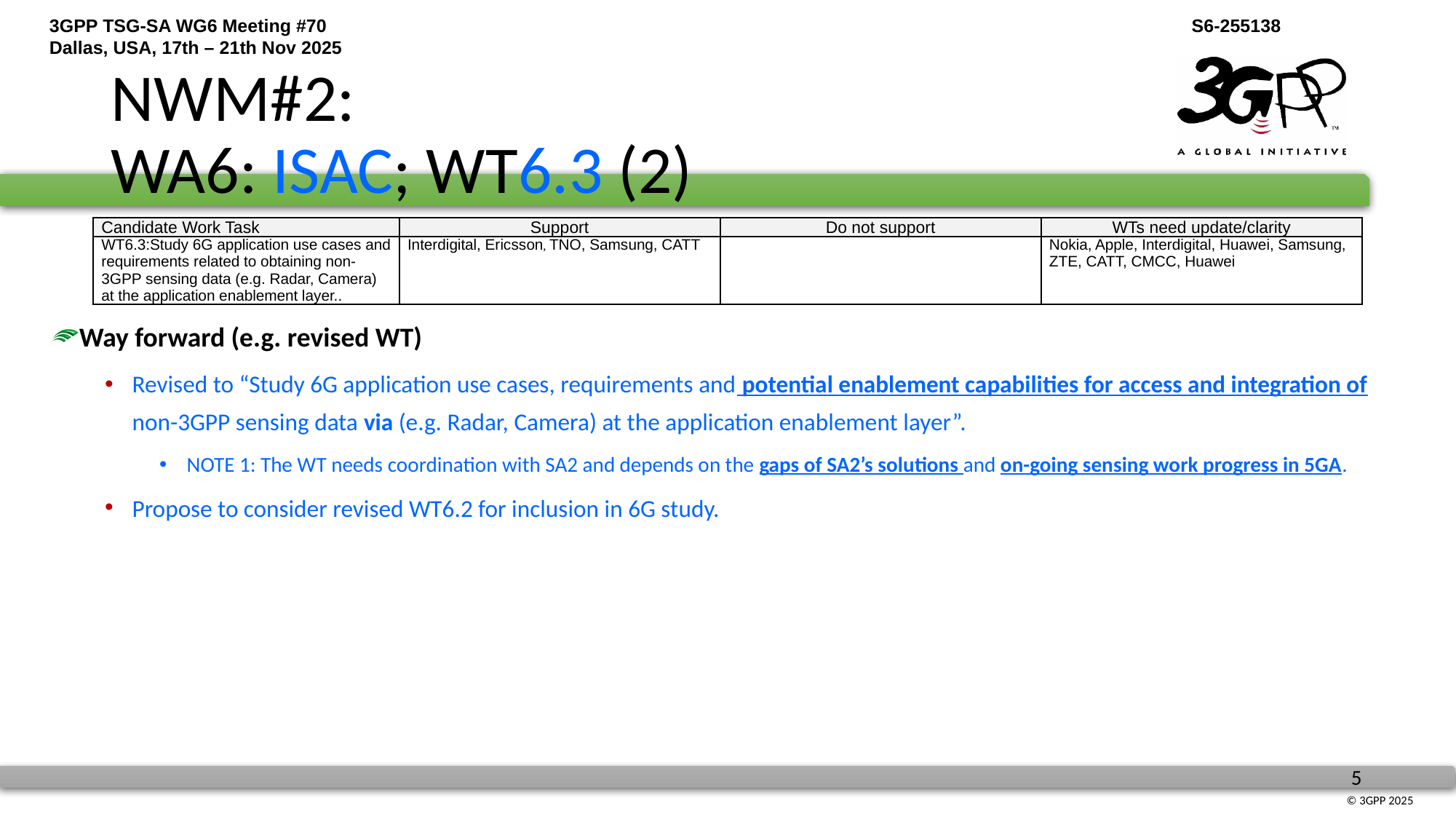

# NWM#2: WA6: ISAC; WT6.3 (2)
| Candidate Work Task | Support | Do not support | WTs need update/clarity |
| --- | --- | --- | --- |
| WT6.3:Study 6G application use cases and requirements related to obtaining non-3GPP sensing data (e.g. Radar, Camera) at the application enablement layer.. | Interdigital, Ericsson, TNO, Samsung, CATT |  | Nokia, Apple, Interdigital, Huawei, Samsung, ZTE, CATT, CMCC, Huawei |
Way forward (e.g. revised WT)
Revised to “Study 6G application use cases, requirements and potential enablement capabilities for access and integration of non-3GPP sensing data via (e.g. Radar, Camera) at the application enablement layer”.
NOTE 1: The WT needs coordination with SA2 and depends on the gaps of SA2’s solutions and on-going sensing work progress in 5GA.
Propose to consider revised WT6.2 for inclusion in 6G study.